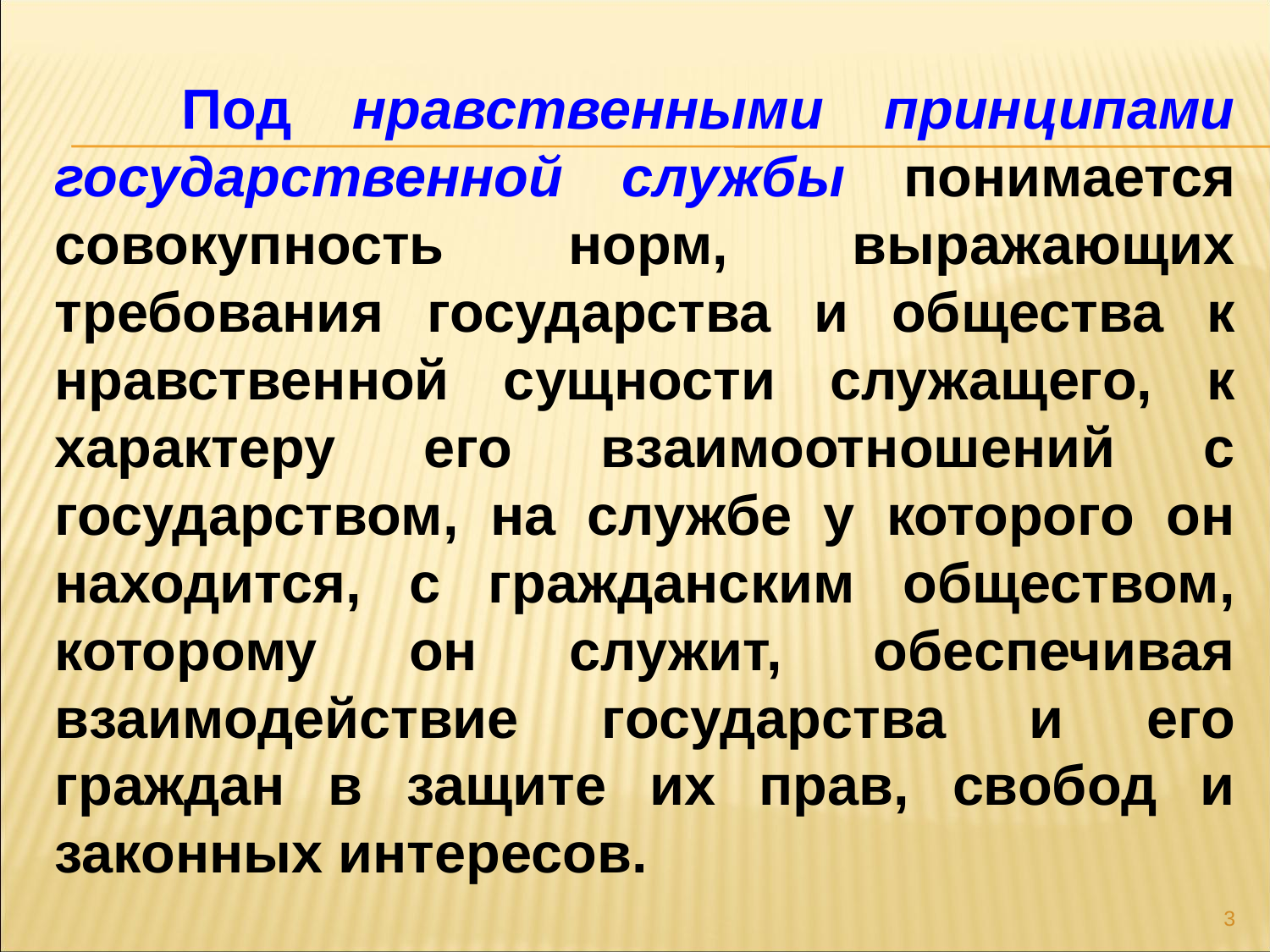

Под нравственными принципами государственной службы понимается совокупность норм, выражающих требования государства и общества к нравственной сущности служащего, к характеру его взаимоотношений с государством, на службе у которого он находится, с гражданским обществом, которому он служит, обеспечивая взаимодействие государства и его граждан в защите их прав, свобод и законных интересов.
3